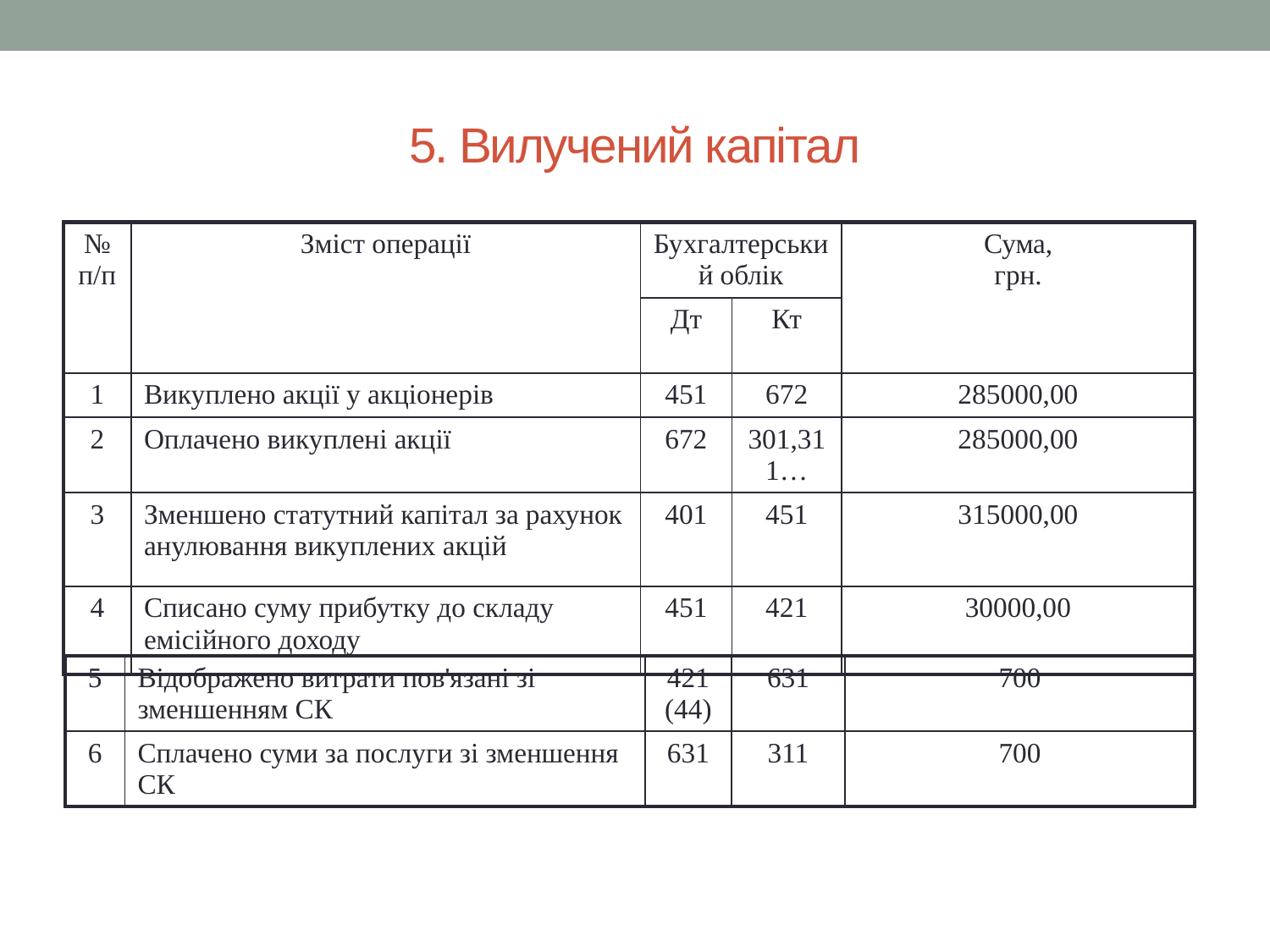

# 5. Вилучений капітал
| № п/п | Зміст операції | Бухгалтерський облік |  | Сума, грн. |
| --- | --- | --- | --- | --- |
|  |  | Дт | Кт |  |
| 1 | Викуплено акції у акціонерів | 451 | 672 | 285000,00 |
| 2 | Оплачено викуплені акції | 672 | 301,311… | 285000,00 |
| 3 | Зменшено статутний капітал за рахунок анулювання викуплених акцій | 401 | 451 | 315000,00 |
| 4 | Списано суму прибутку до складу емісійного доходу | 451 | 421 | 30000,00 |
| 5 | Відображено витрати пов'язані зі зменшенням СК | 421 (44) | 631 | 700 |
| --- | --- | --- | --- | --- |
| 6 | Сплачено суми за послуги зі зменшення СК | 631 | 311 | 700 |